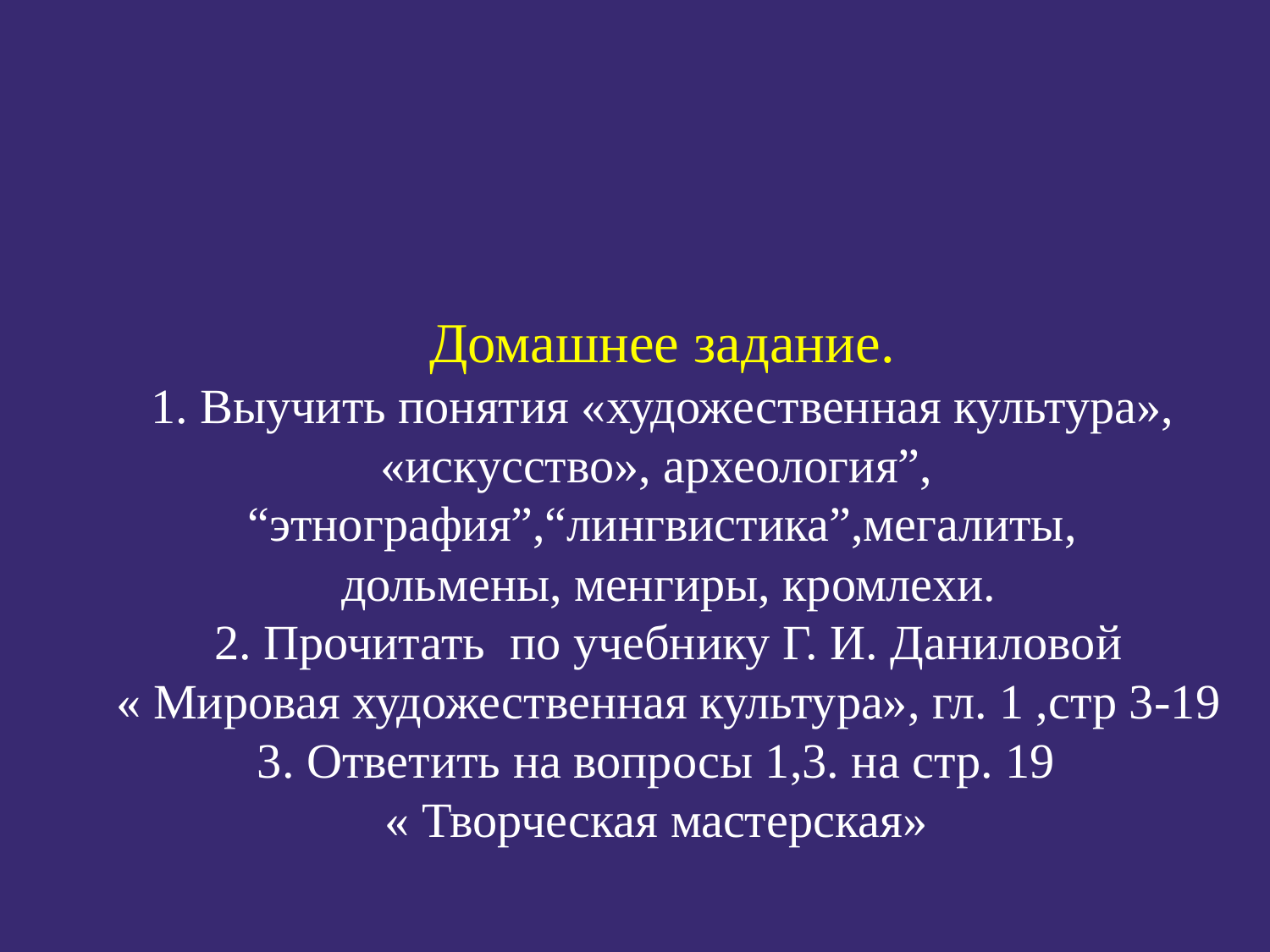

Домашнее задание.
 1. Выучить понятия «художественная культура»,
«искусство», археология”,
“этнография”,“лингвистика”,мегалиты,
 дольмены, менгиры, кромлехи.
 2. Прочитать  по учебнику Г. И. Даниловой
 « Мировая художественная культура», гл. 1 ,стр 3-19
3. Ответить на вопросы 1,3. на стр. 19
« Творческая мастерская»